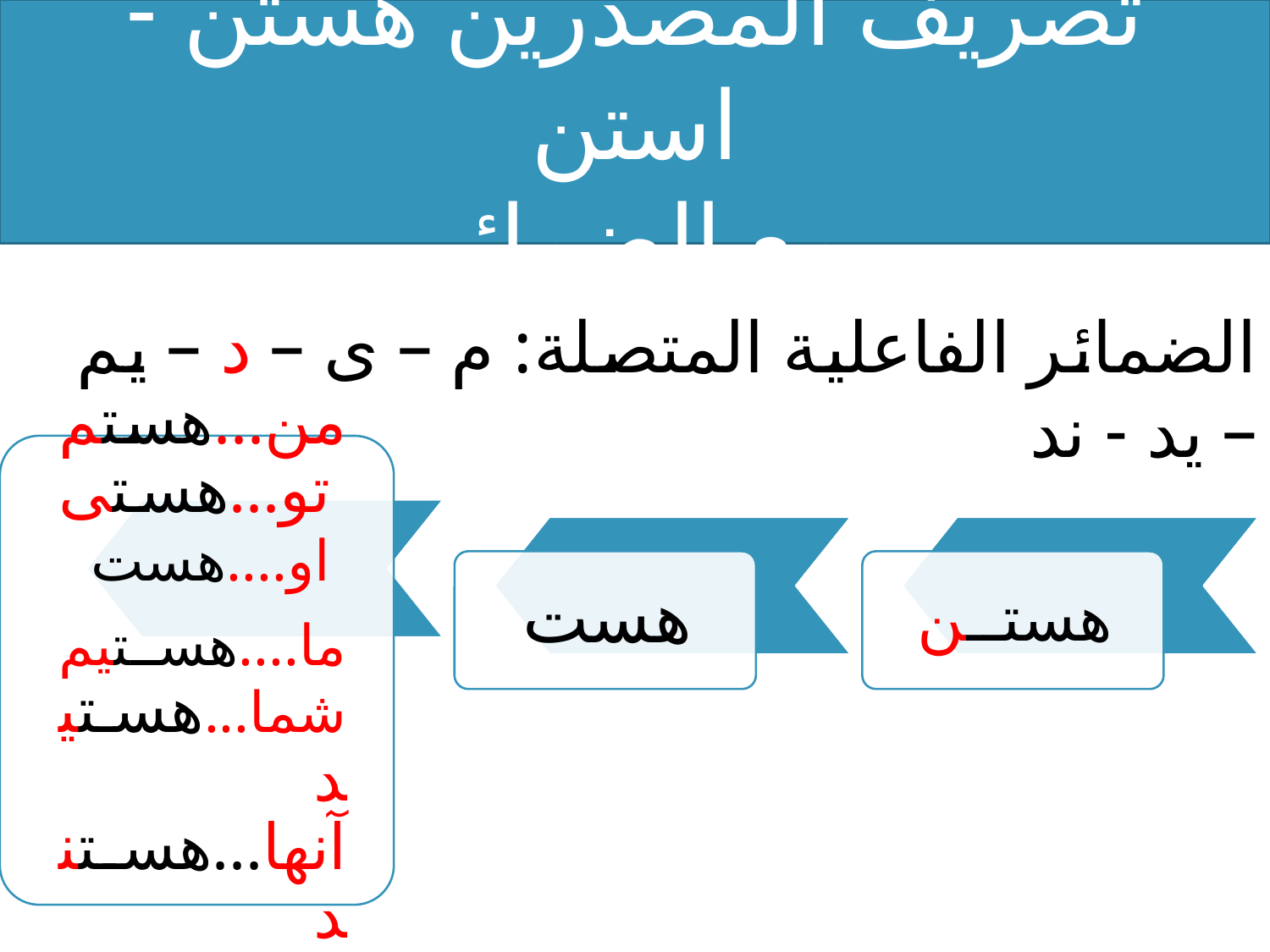

تصريف المصدرين هستن - استن
 مع الضمائر
هستــن
هست
من...هستم  تو...هستى  او....هست
ما....هستيم شما...هستيد آنها...هستند
الضمائر الفاعلية المتصلة: م – ى – د – يم – يد - ند